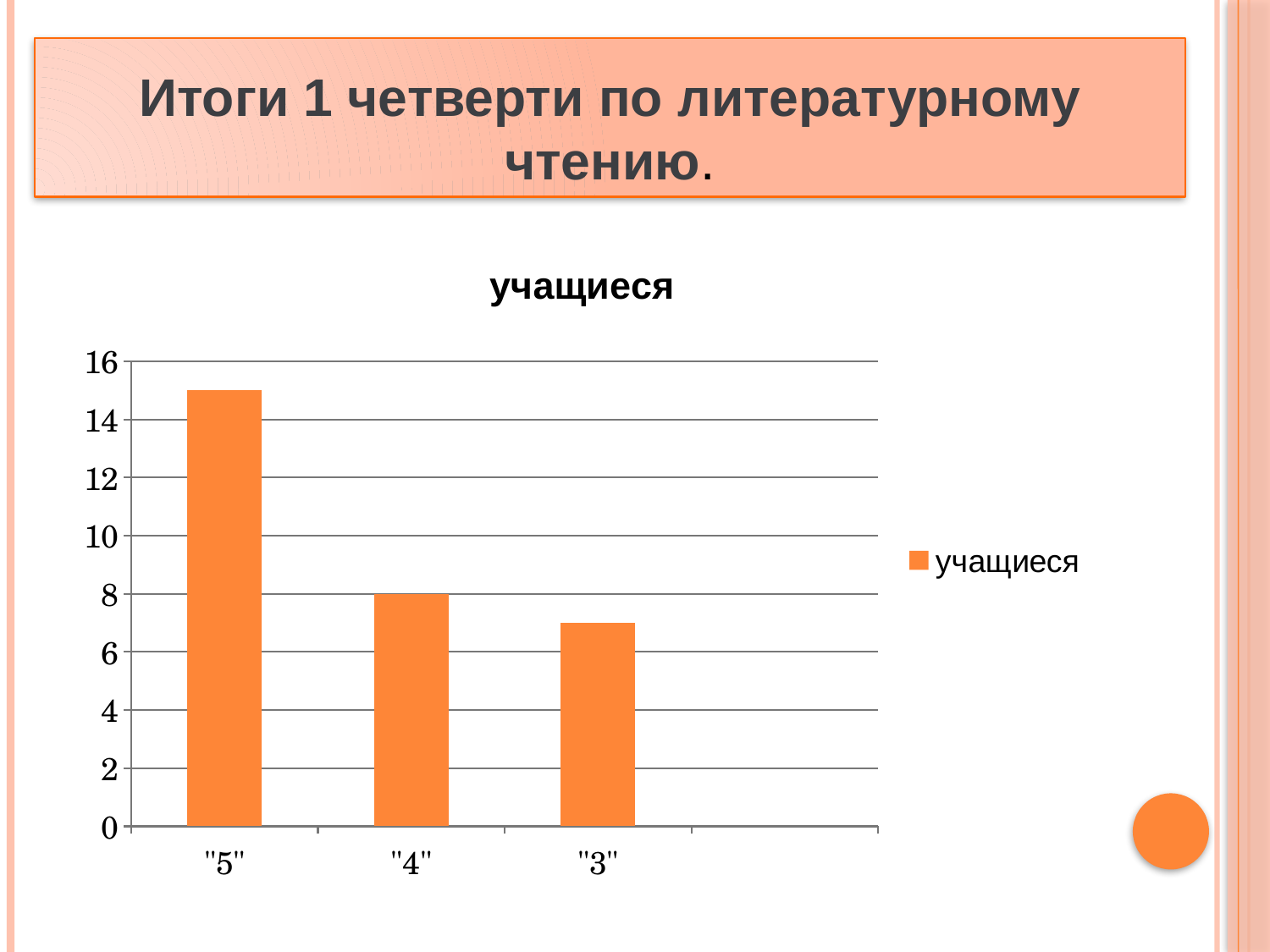

# Итоги 1 четверти по литературному чтению.

### Chart:

| Category | учащиеся |
|---|---|
| "5" | 15.0 |
| "4" | 8.0 |
| "3" | 7.0 |